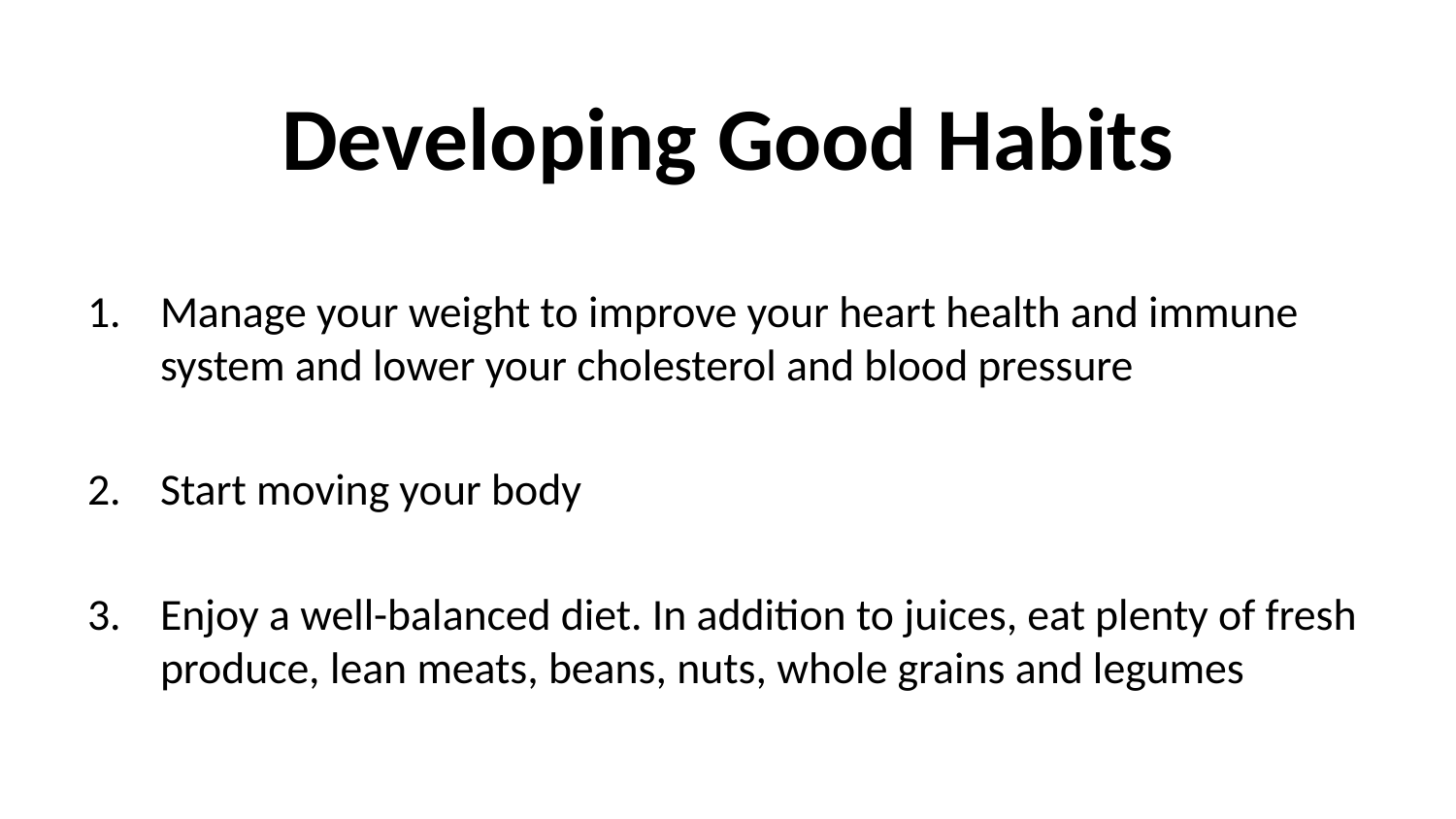

# Developing Good Habits
Manage your weight to improve your heart health and immune system and lower your cholesterol and blood pressure

Start moving your body

Enjoy a well-balanced diet. In addition to juices, eat plenty of fresh produce, lean meats, beans, nuts, whole grains and legumes